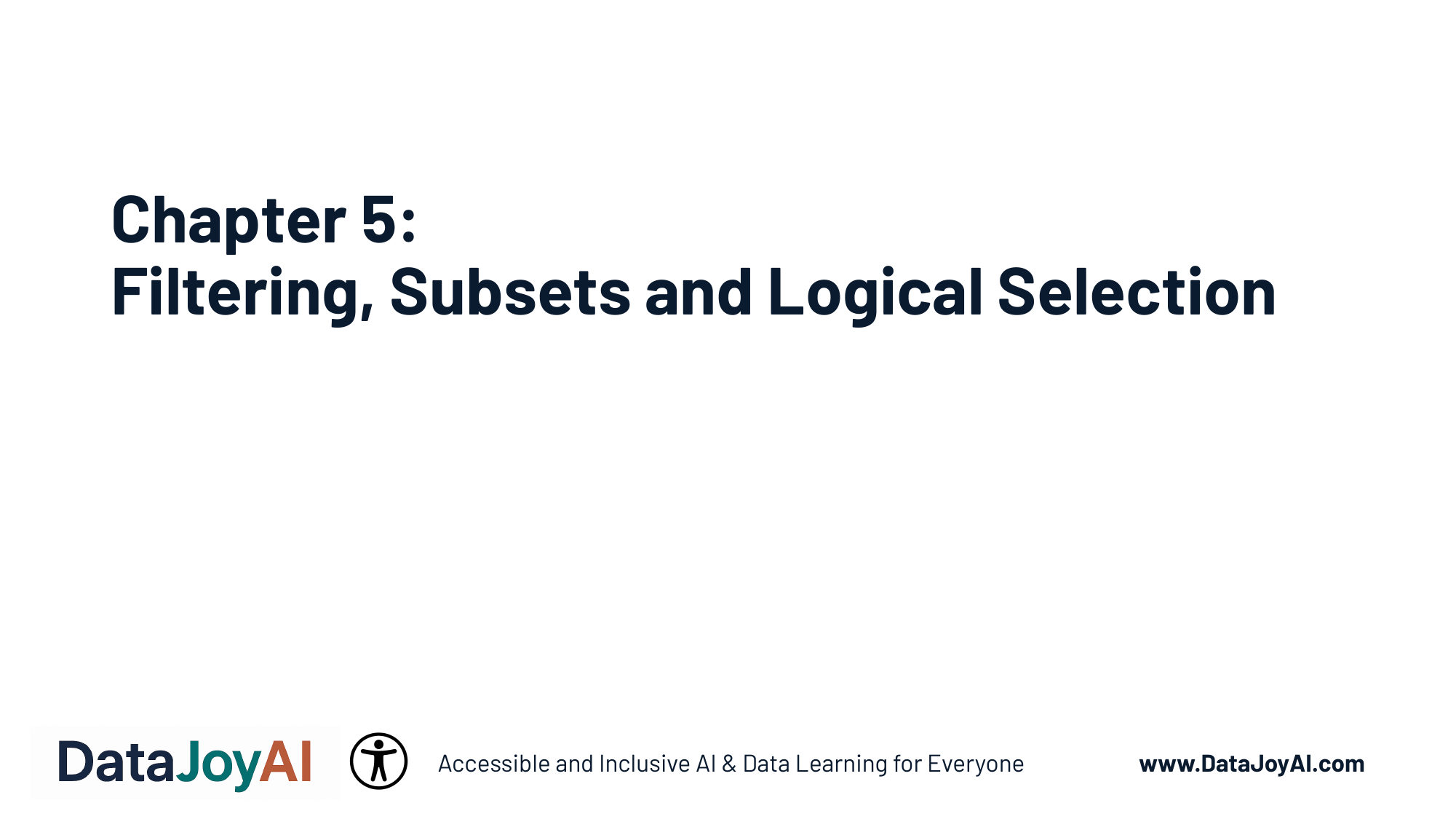

# Chapter 5: Filtering, Subsets and Logical Selection